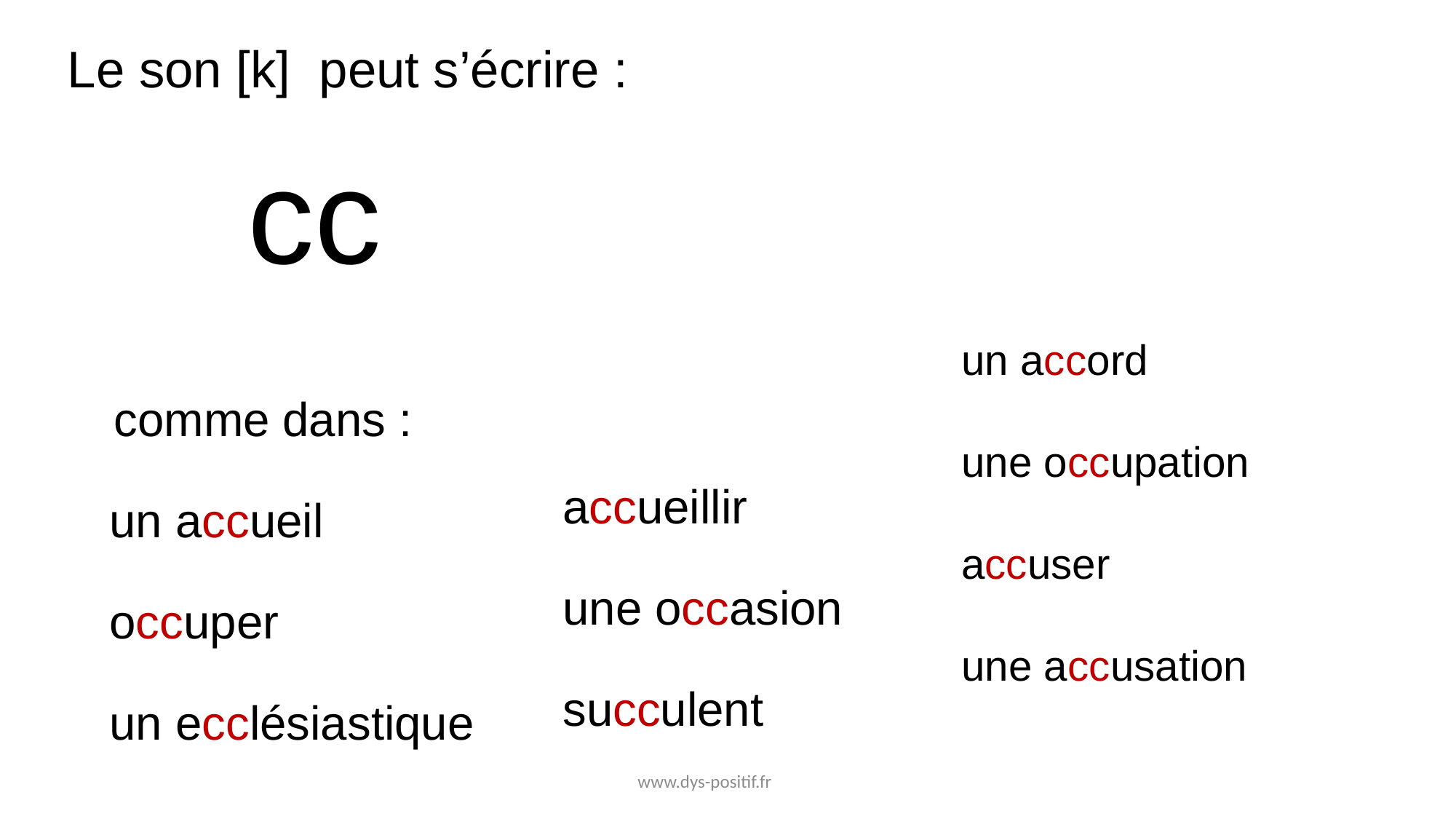

Le son [k]  peut s’écrire :
cc
un accord
une occupation
accuser
une accusation
 comme dans :
un accueil
occuper
un ecclésiastique
accueillir
une occasion
succulent
www.dys-positif.fr